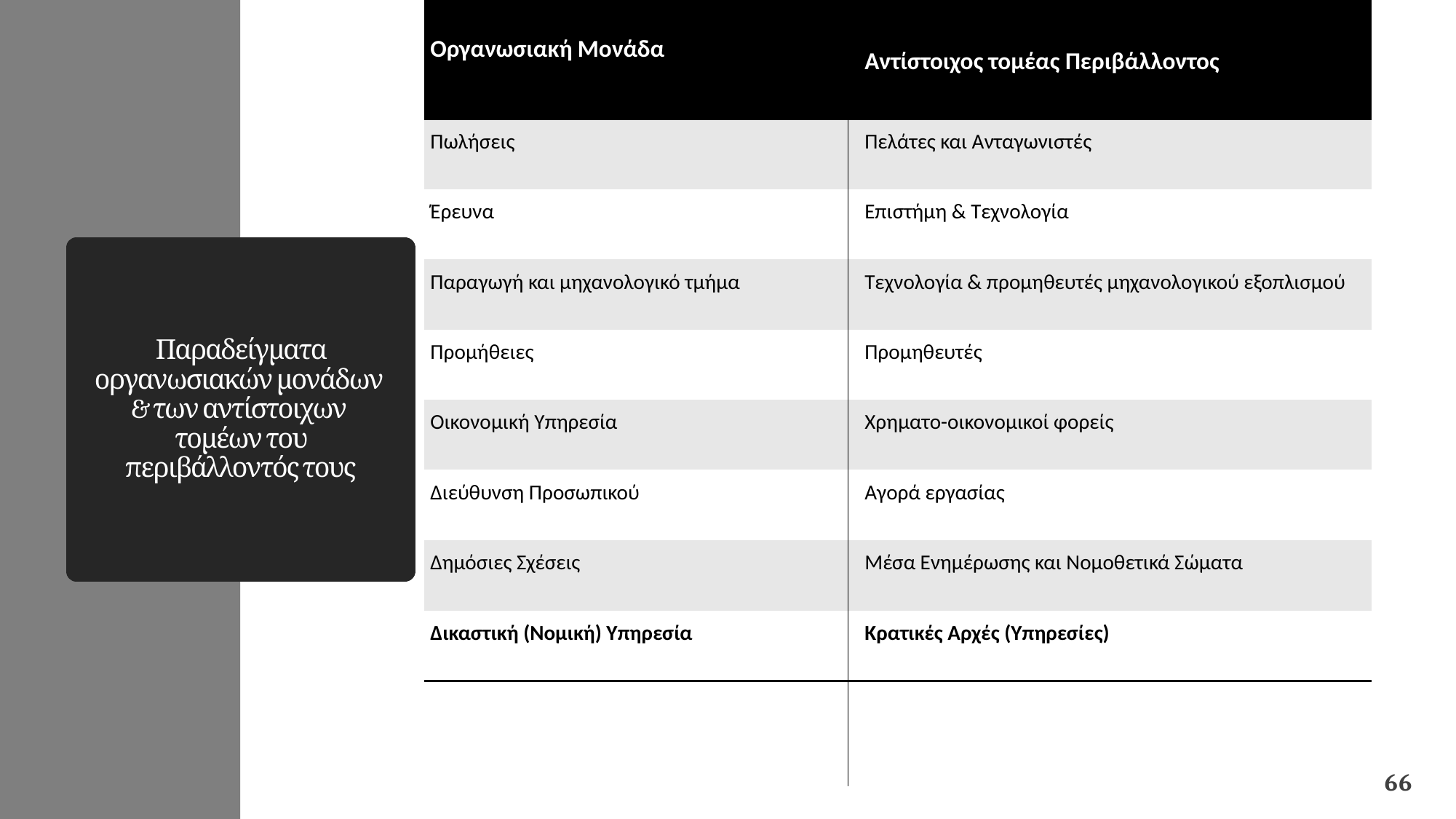

| Οργανωσιακή Μονάδα | Αντίστοιχος τομέας Περιβάλλοντος |
| --- | --- |
| Πωλήσεις | Πελάτες και Ανταγωνιστές |
| Έρευνα | Επιστήμη & Τεχνολογία |
| Παραγωγή και μηχανολογικό τμήμα | Τεχνολογία & προμηθευτές μηχανολογικού εξοπλισμού |
| Προμήθειες | Προμηθευτές |
| Οικονομική Υπηρεσία | Χρηματο-οικονομικοί φορείς |
| Διεύθυνση Προσωπικού | Αγορά εργασίας |
| Δημόσιες Σχέσεις | Μέσα Ενημέρωσης και Νομοθετικά Σώματα |
| Δικαστική (Νομική) Υπηρεσία | Κρατικές Αρχές (Υπηρεσίες) |
# Παραδείγματα οργανωσιακών μονάδων  & των αντίστοιχων  τομέων του περιβάλλοντός τους
66